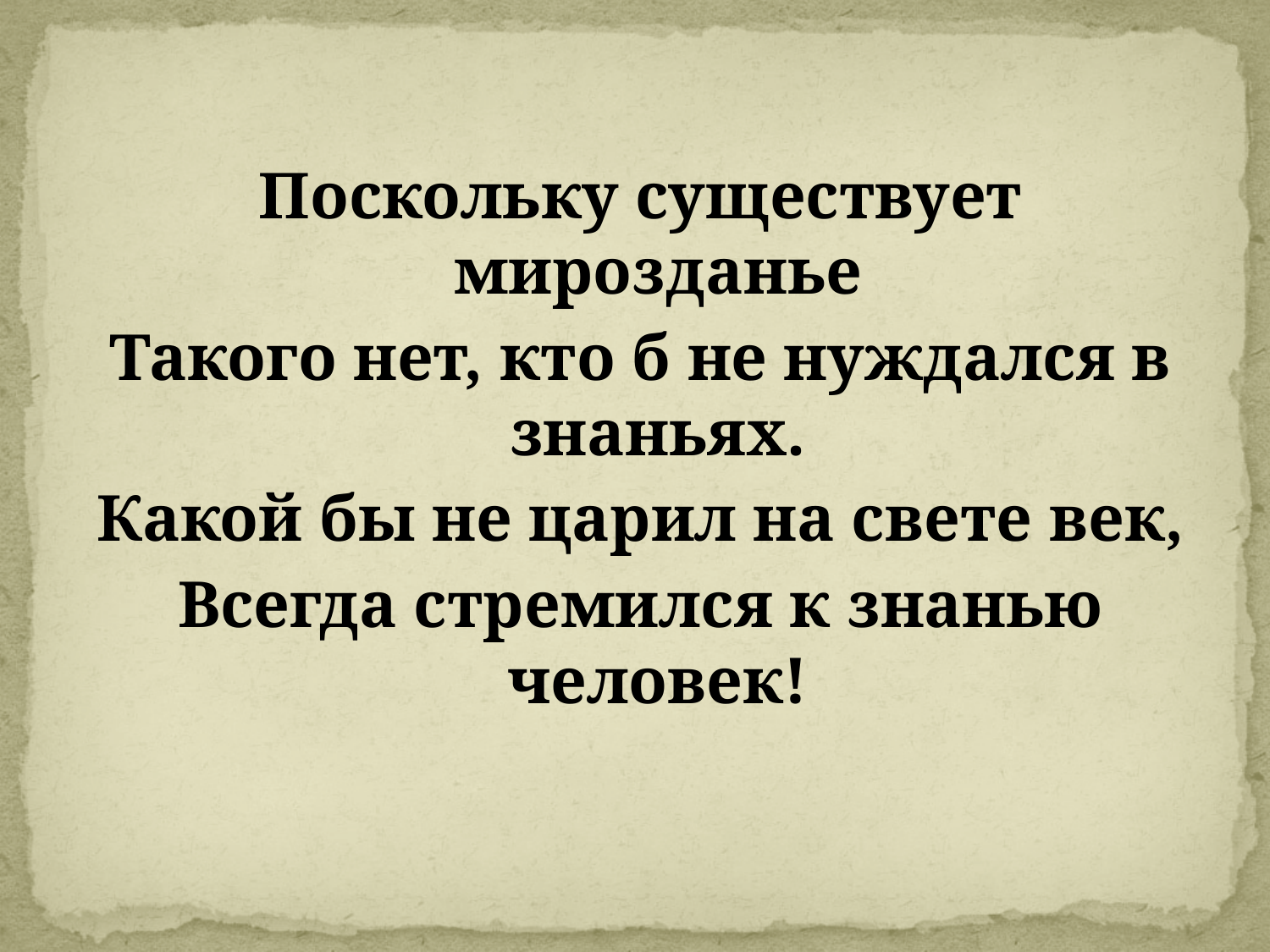

Поскольку существует мирозданье
Такого нет, кто б не нуждался в знаньях.
Какой бы не царил на свете век,
Всегда стремился к знанью человек!